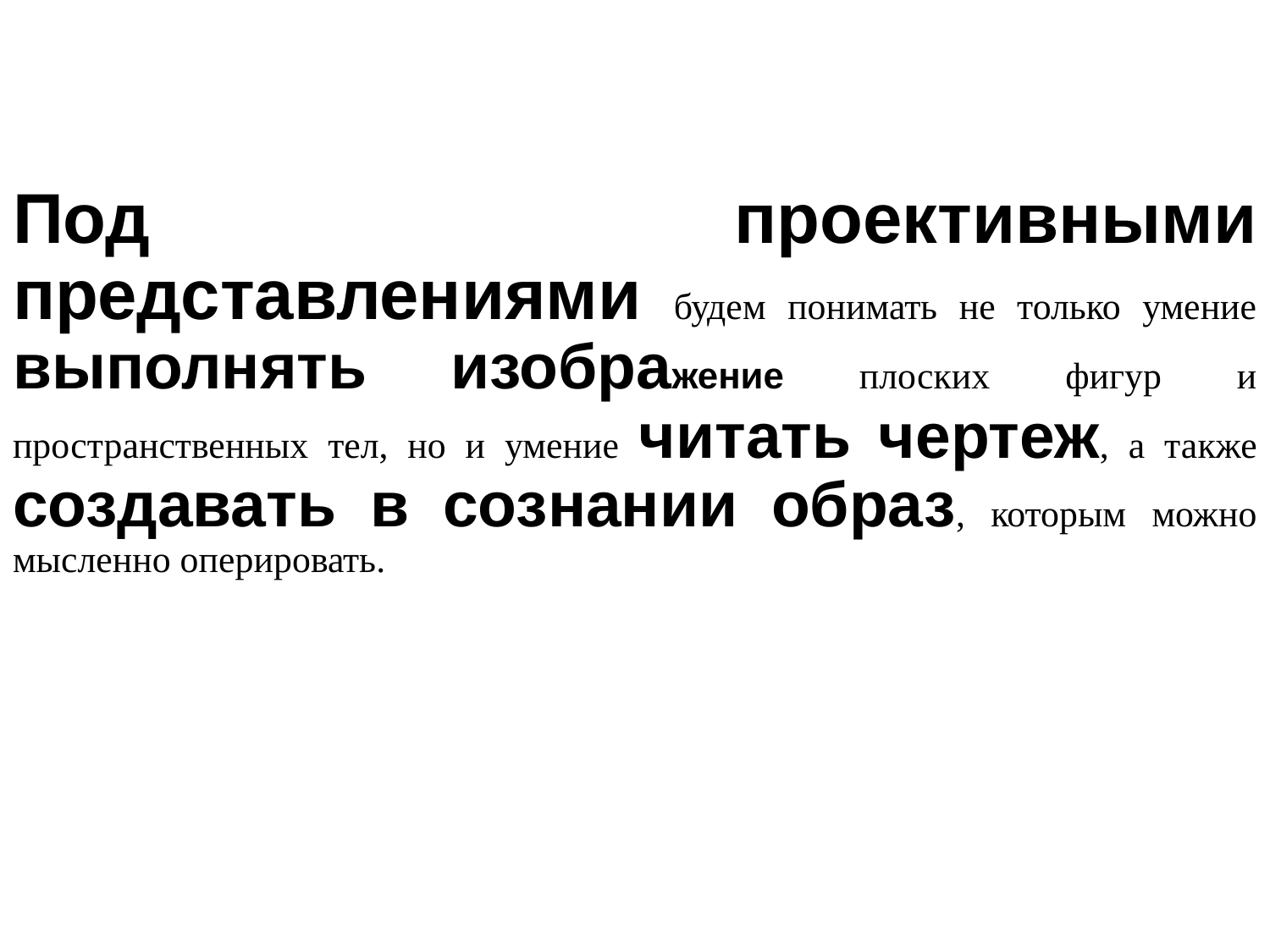

Под проективными представлениями будем понимать не только умение выполнять изображение плоских фигур и пространственных тел, но и умение читать чертеж, а также создавать в сознании образ, которым можно мысленно оперировать.